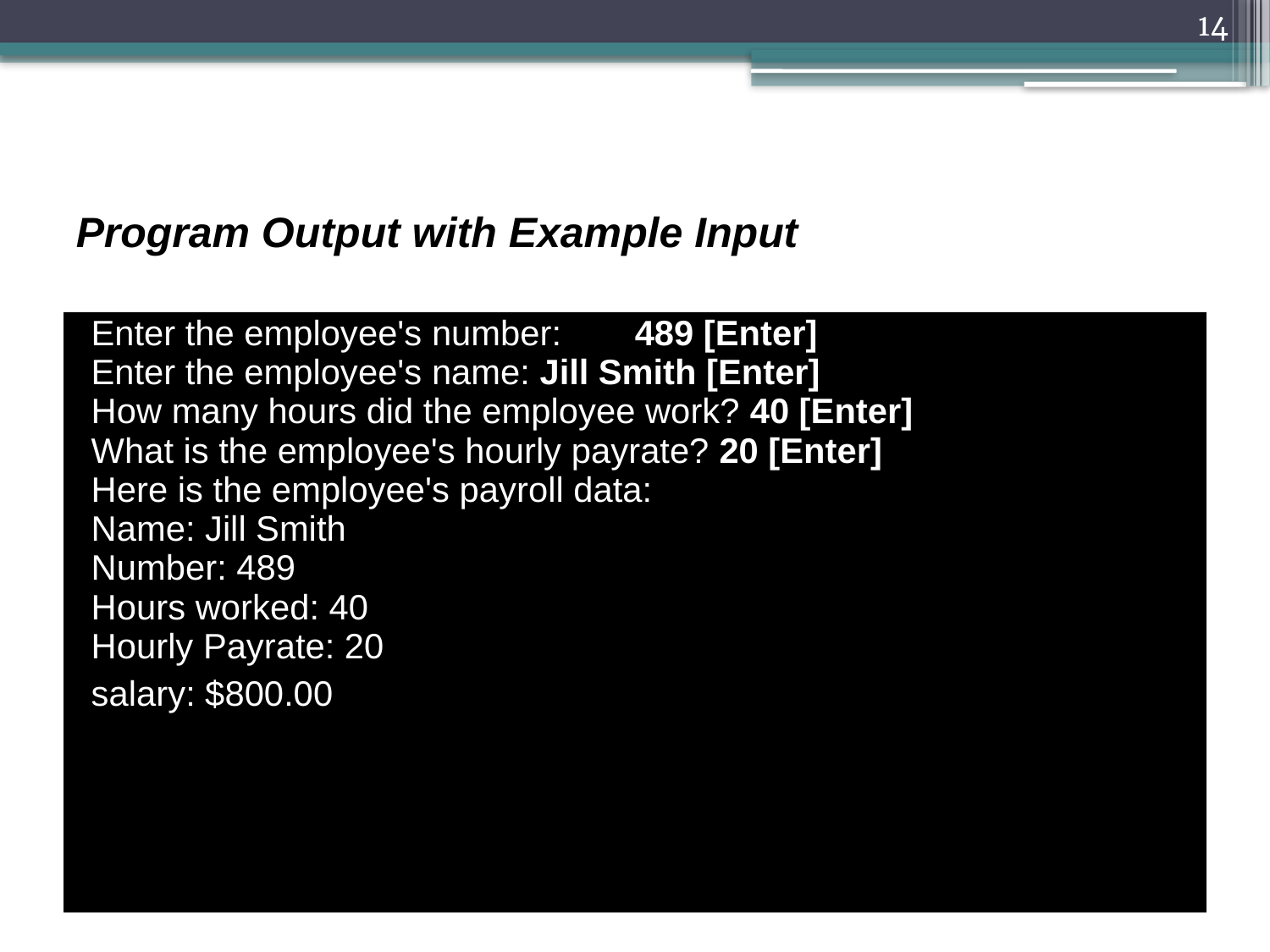

14
# Program Output with Example Input
Enter the employee's number: 	489 [Enter]
Enter the employee's name: Jill Smith [Enter]
How many hours did the employee work? 40 [Enter]
What is the employee's hourly payrate? 20 [Enter]
Here is the employee's payroll data:
Name: Jill Smith
Number: 489
Hours worked: 40
Hourly Payrate: 20
salary: $800.00